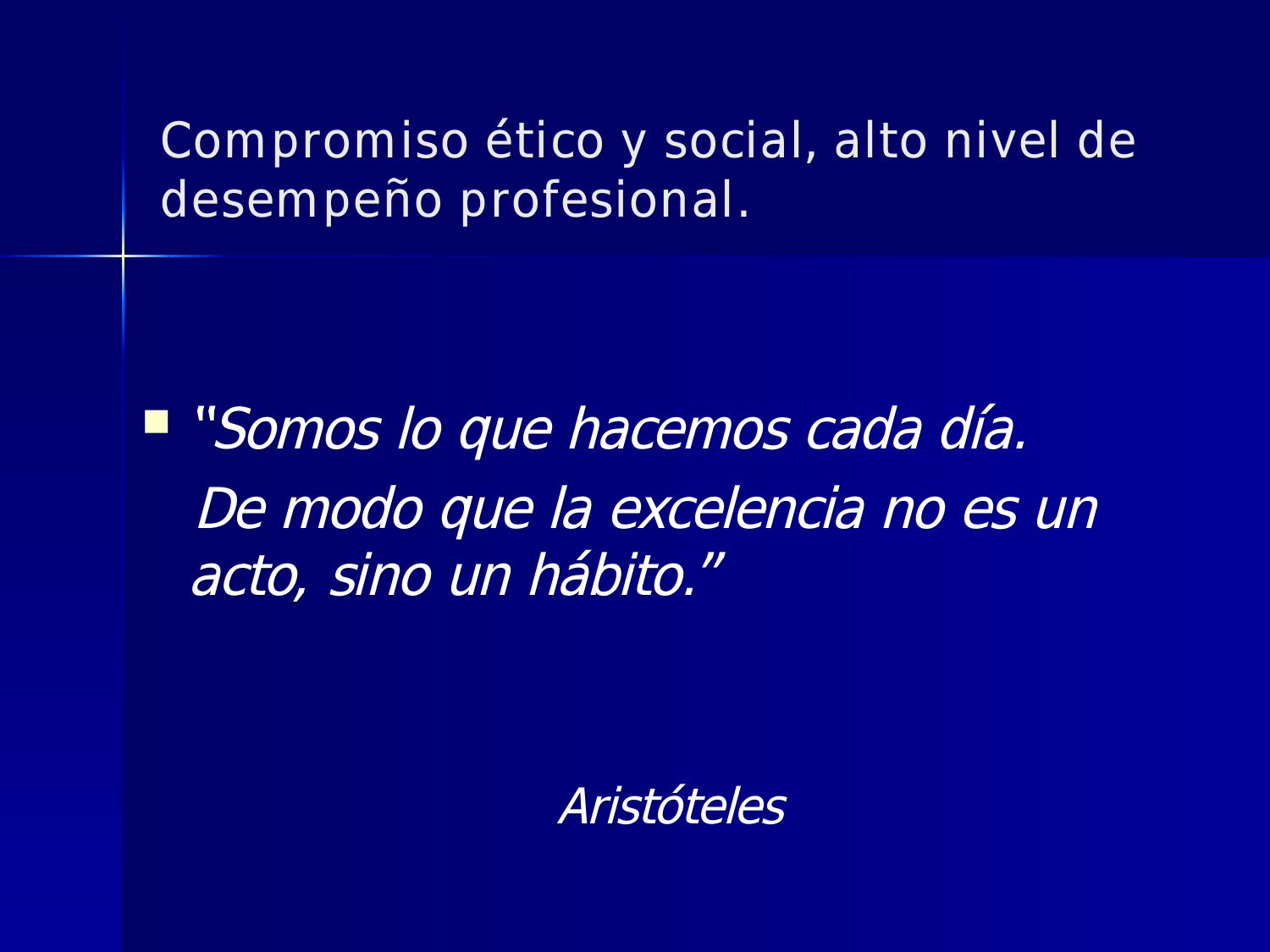

# Compromiso ético y social, alto nivel de desempeño profesional.

“Somos lo que hacemos cada día.
   De modo que la excelencia no es un   acto, sino un hábito.”

 Aristóteles